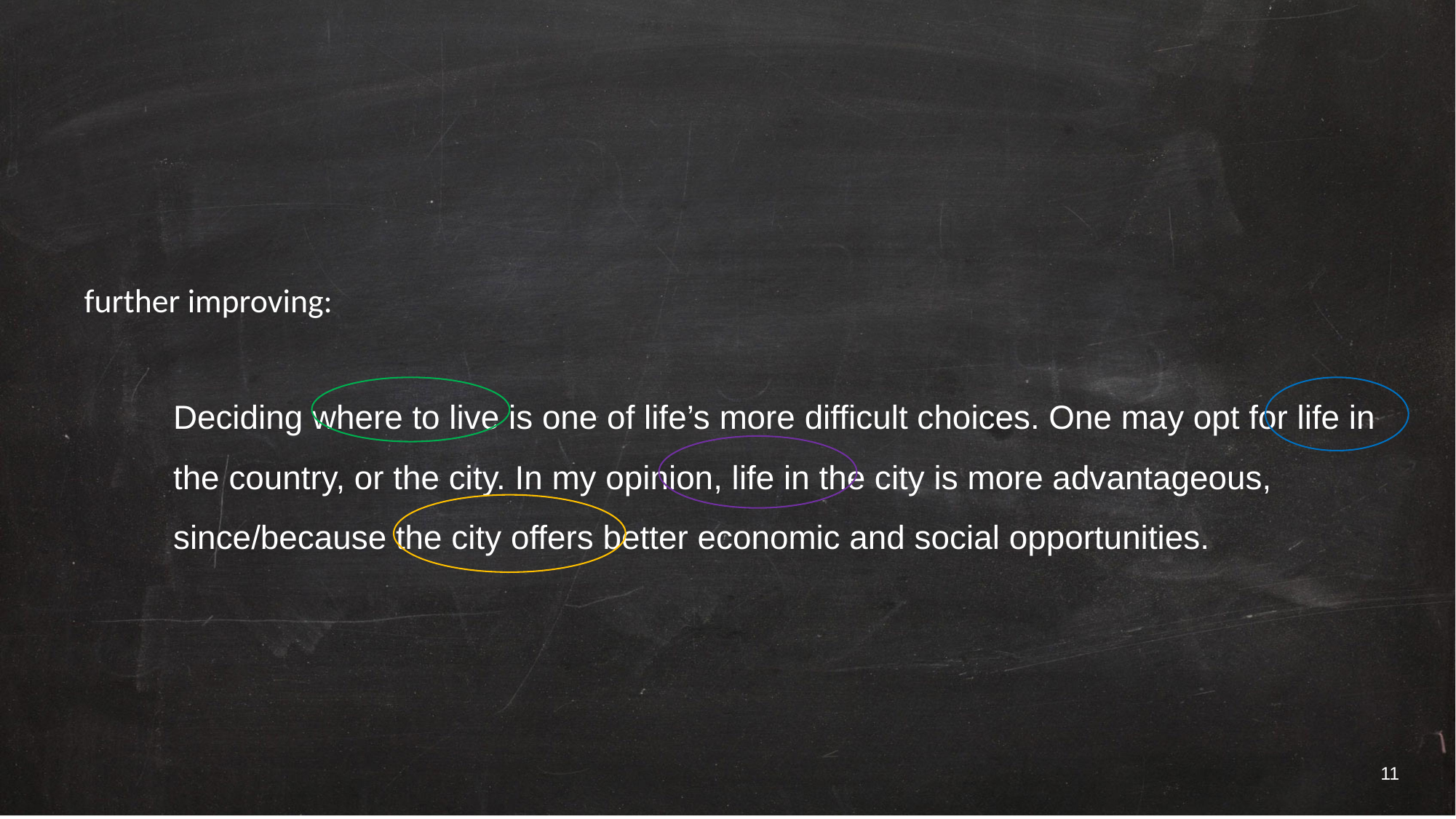

further improving:
Deciding where to live is one of life’s more difficult choices. One may opt for life in the country, or the city. In my opinion, life in the city is more advantageous, since/because the city offers better economic and social opportunities.

11